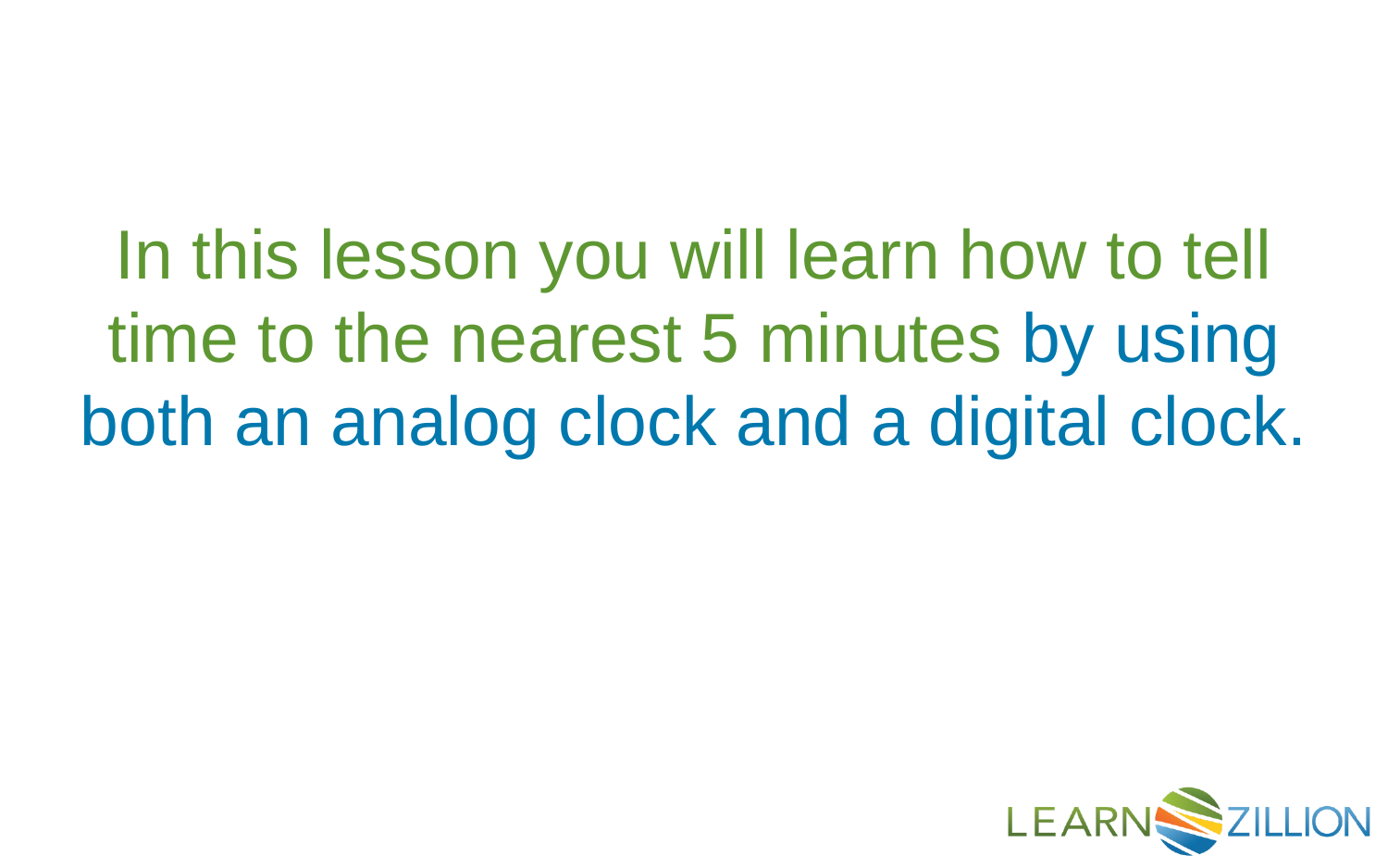

In this lesson you will learn how to tell time to the nearest 5 minutes by using both an analog clock and a digital clock.